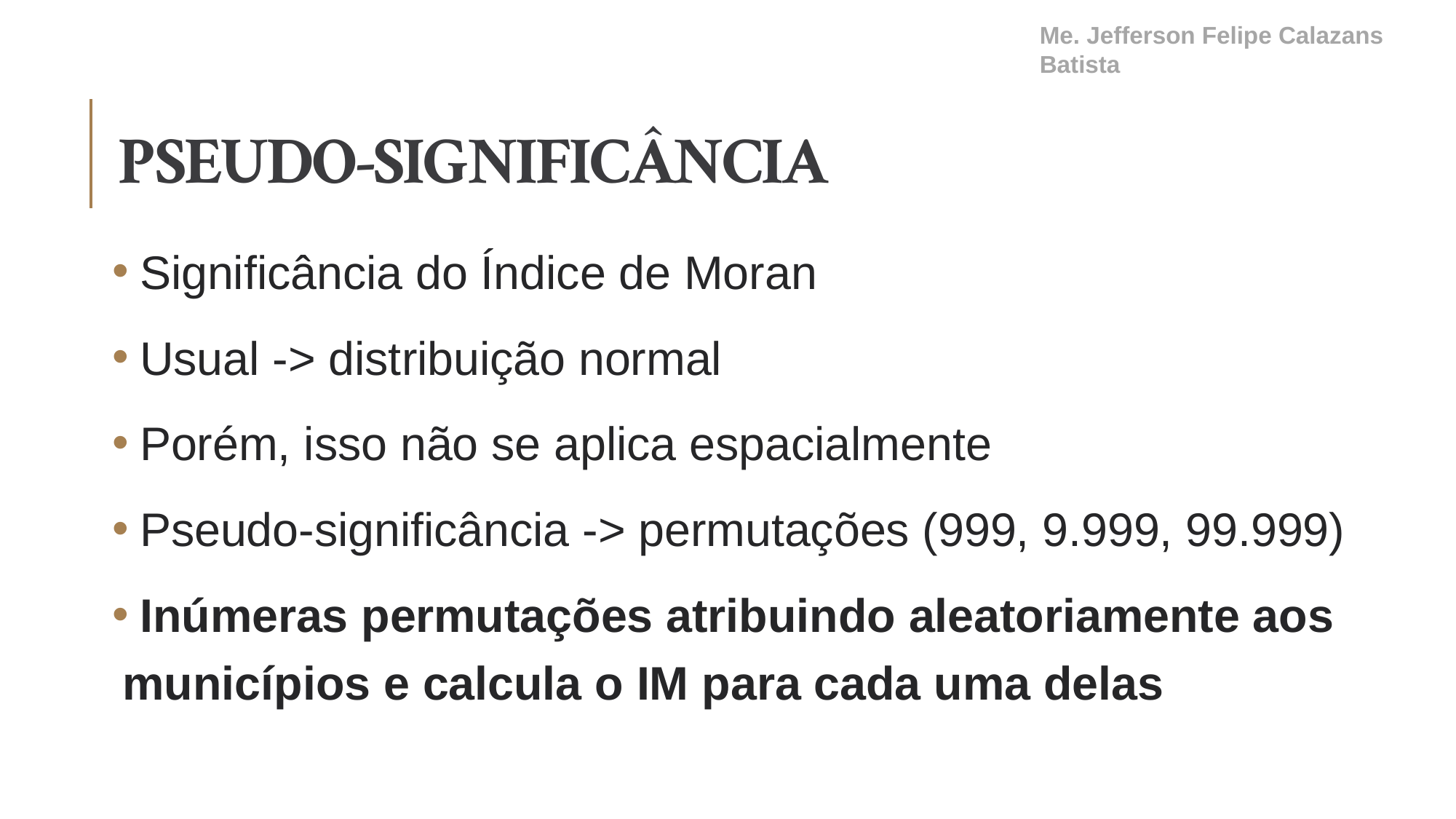

Me. Jefferson Felipe Calazans Batista
# Pseudo-significância
 Significância do Índice de Moran
 Usual -> distribuição normal
 Porém, isso não se aplica espacialmente
 Pseudo-significância -> permutações (999, 9.999, 99.999)
 Inúmeras permutações atribuindo aleatoriamente aos municípios e calcula o IM para cada uma delas